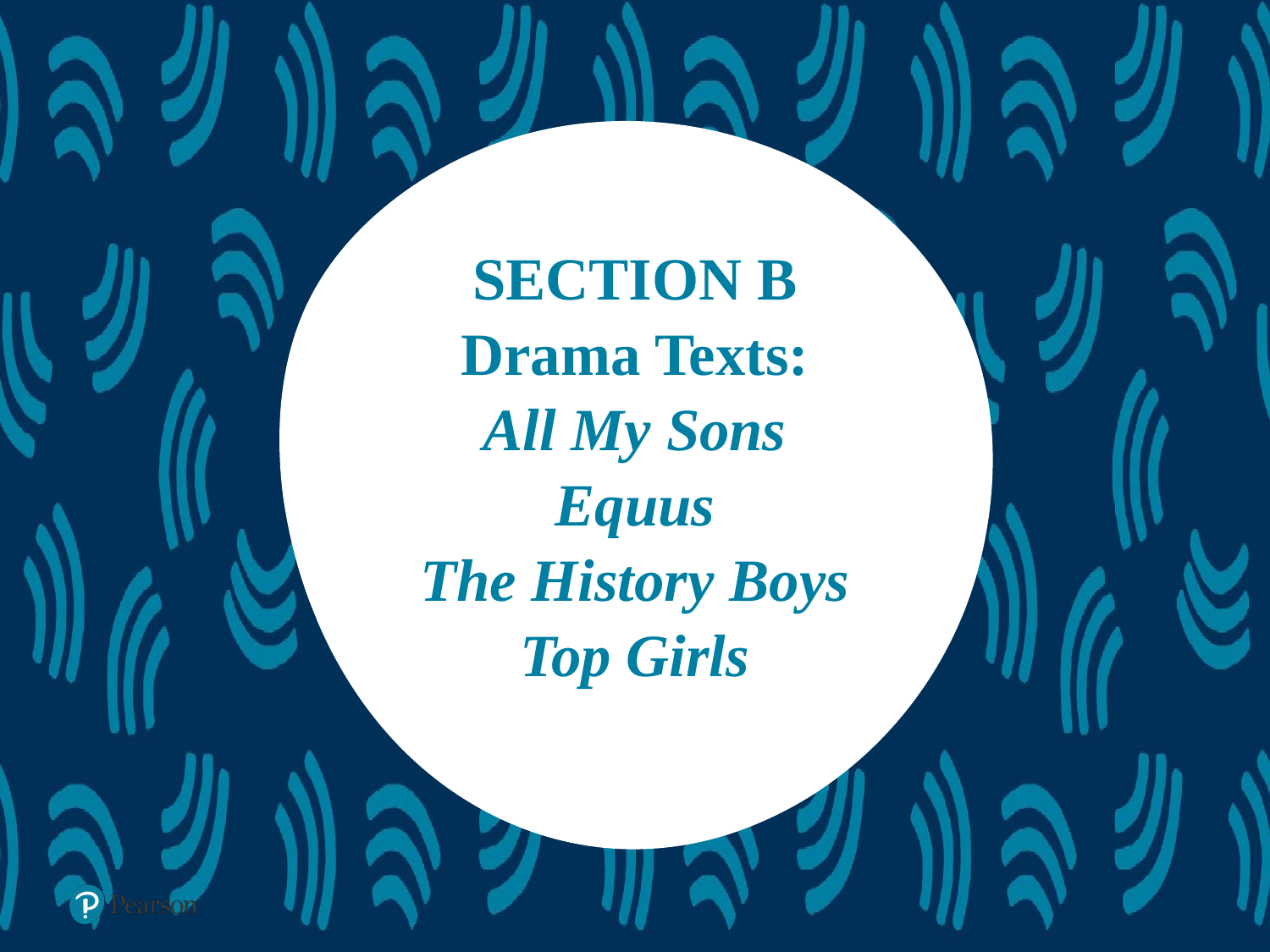

# SECTION B Drama Texts: All My Sons Equus The History Boys Top Girls